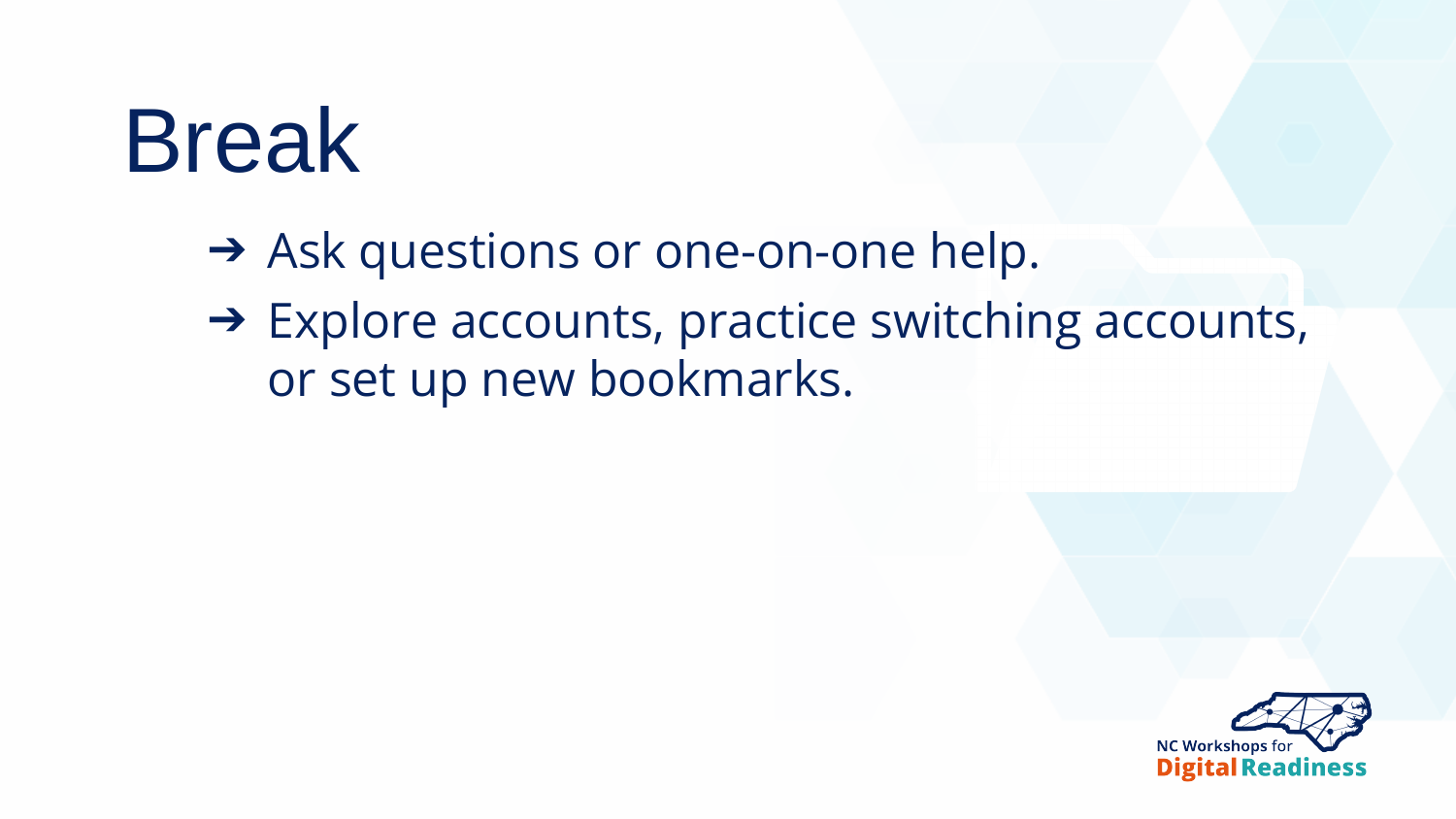

# Break
Ask questions or one-on-one help.
Explore accounts, practice switching accounts, or set up new bookmarks.